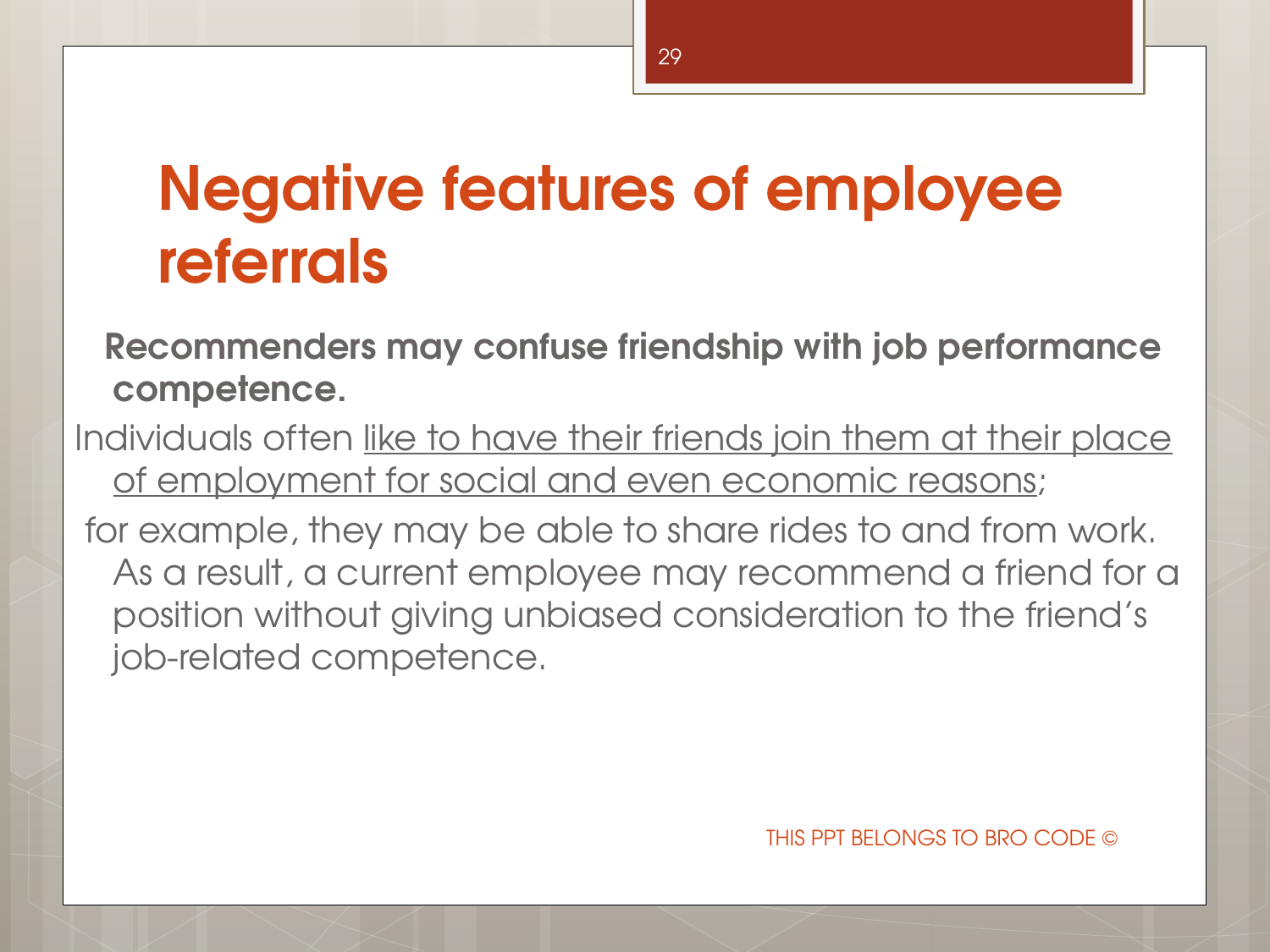

29
# Negative features of employee referrals
   Recommenders may confuse friendship with job performance competence.
Individuals often like to have their friends join them at their place of employment for social and even economic reasons;
 for example, they may be able to share rides to and from work. As a result, a current employee may recommend a friend for a position without giving unbiased consideration to the friend’s job-related competence.

THIS PPT BELONGS TO BRO CODE ©